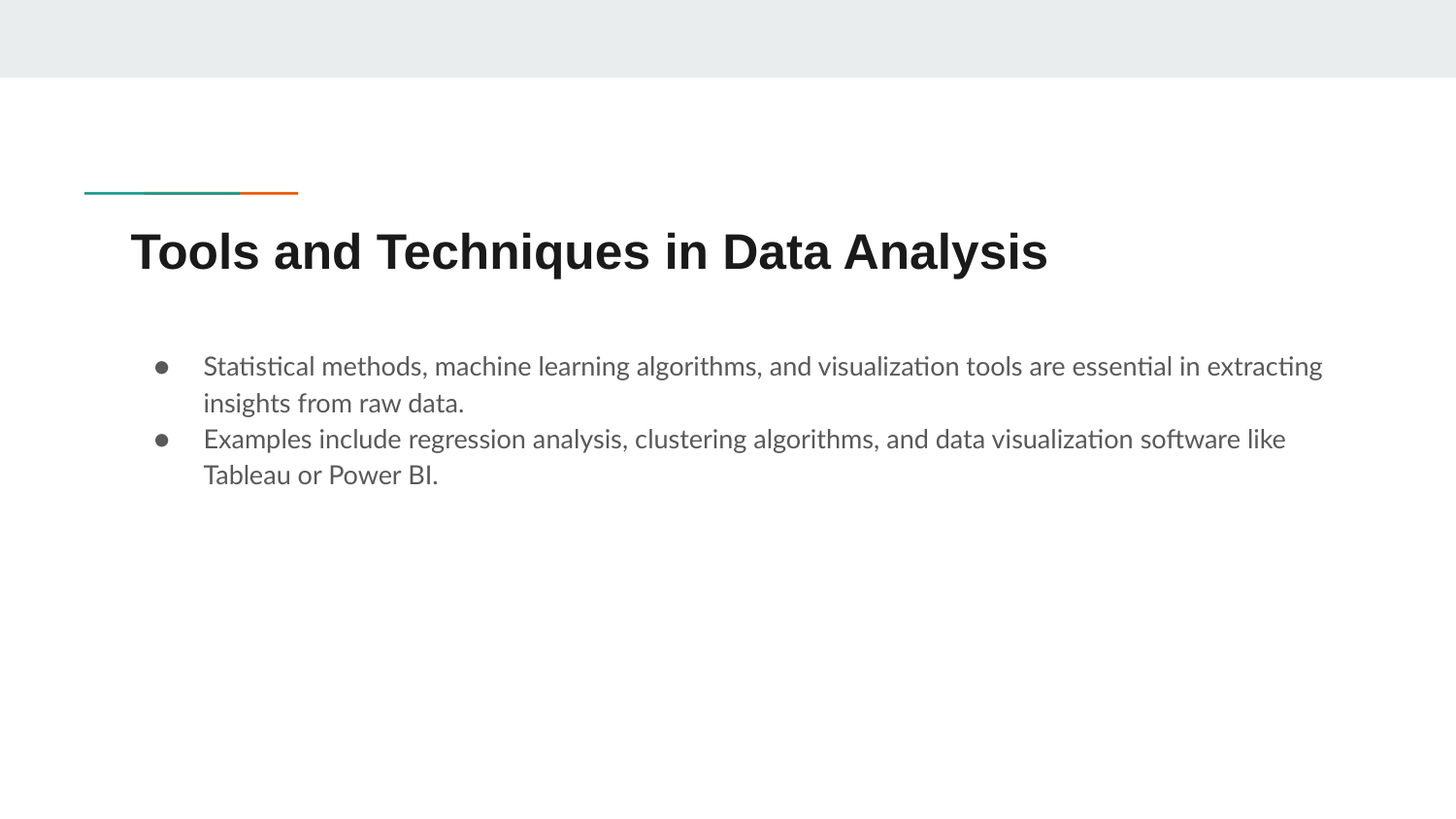

# Tools and Techniques in Data Analysis
Statistical methods, machine learning algorithms, and visualization tools are essential in extracting insights from raw data.
Examples include regression analysis, clustering algorithms, and data visualization software like Tableau or Power BI.